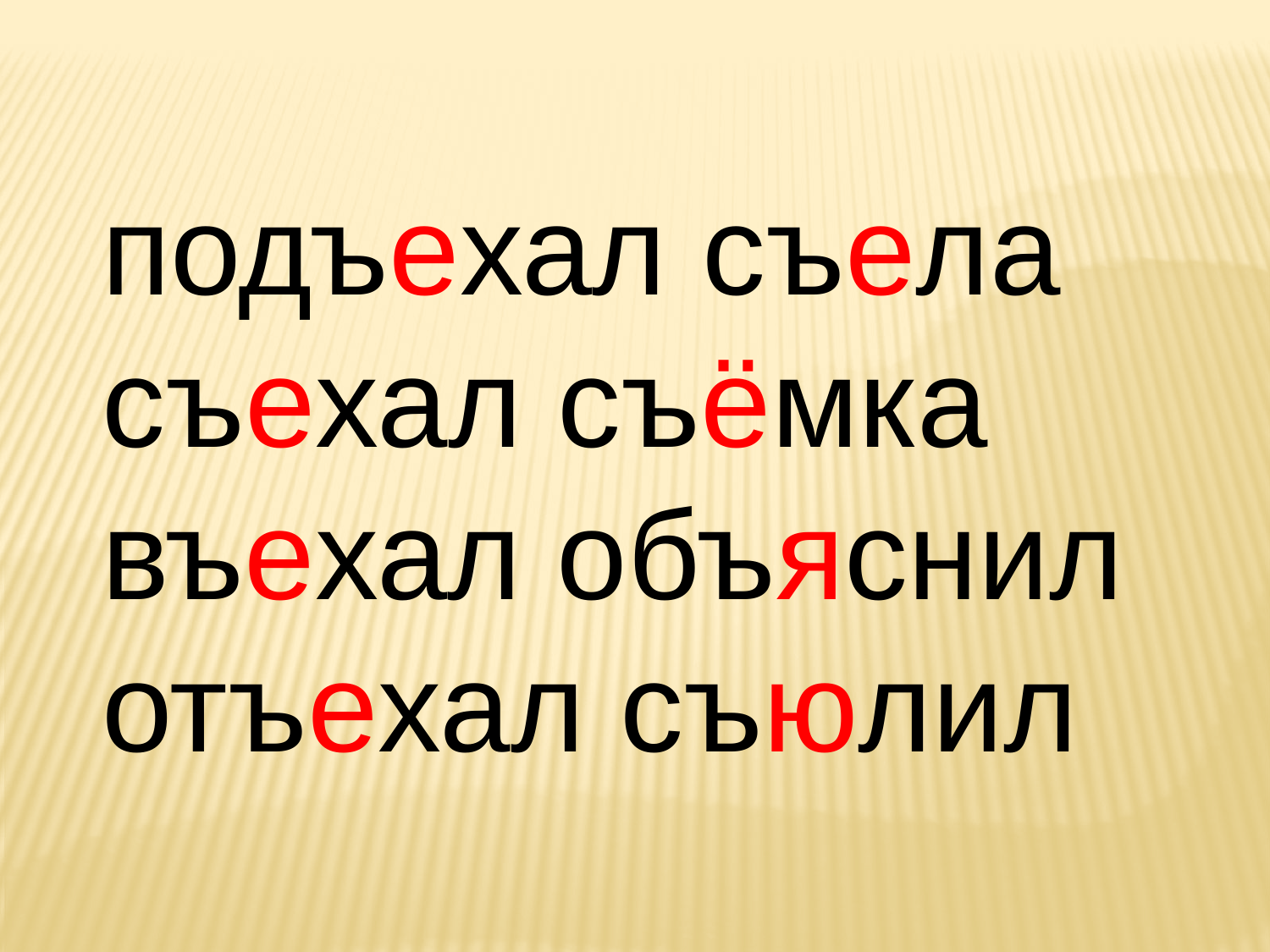

подъехал съела
съехал съёмка
въехал объяснил
отъехал съюлил